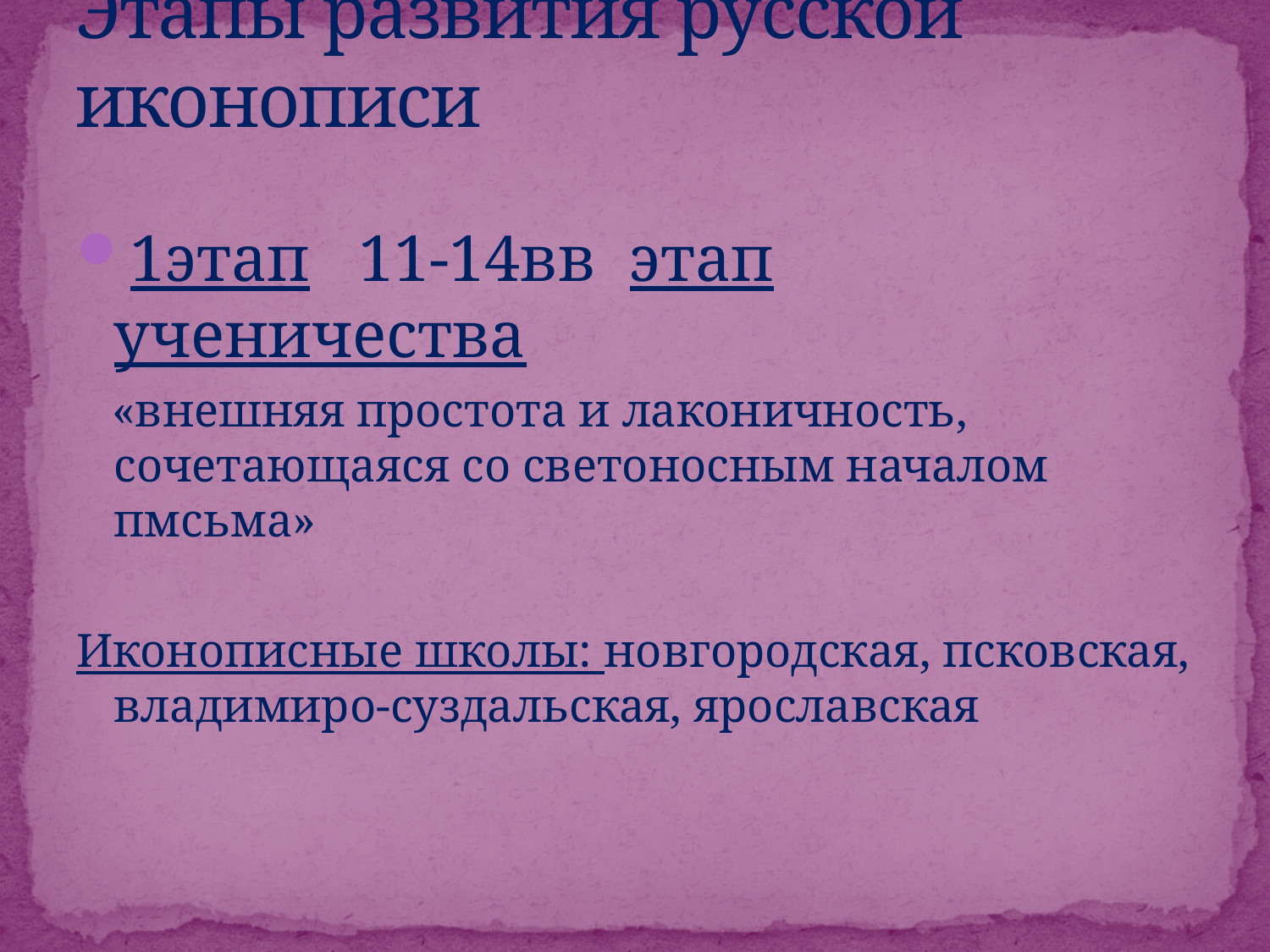

# Этапы развития русской иконописи
1этап   11-14вв  этап ученичества
   «внешняя простота и лаконичность, сочетающаяся со светоносным началом пмсьма»

Иконописные школы: новгородская, псковская, владимиро-суздальская, ярославская